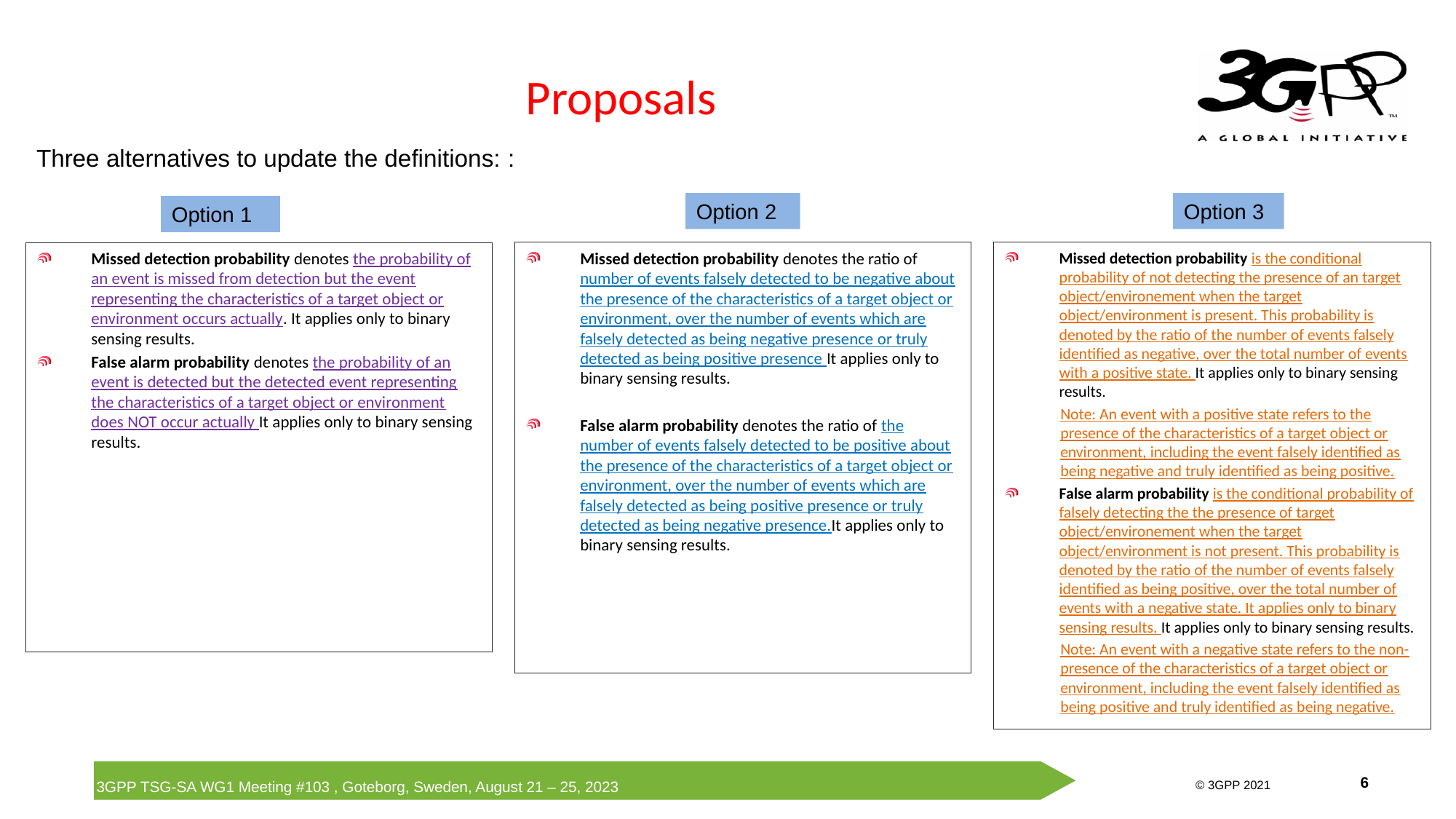

# Proposals
Three alternatives to update the definitions: :
Option 3
Option 2
Option 1
Missed detection probability denotes the ratio of number of events falsely detected to be negative about the presence of the characteristics of a target object or environment, over the number of events which are falsely detected as being negative presence or truly detected as being positive presence It applies only to binary sensing results.

False alarm probability denotes the ratio of the number of events falsely detected to be positive about the presence of the characteristics of a target object or environment, over the number of events which are falsely detected as being positive presence or truly detected as being negative presence.It applies only to binary sensing results.

Missed detection probability is the conditional probability of not detecting the presence of an target object/environement when the target object/environment is present. This probability is denoted by the ratio of the number of events falsely identified as negative, over the total number of events with a positive state. It applies only to binary sensing results.
Note: An event with a positive state refers to the presence of the characteristics of a target object or environment, including the event falsely identified as being negative and truly identified as being positive.
False alarm probability is the conditional probability of falsely detecting the the presence of target object/environement when the target object/environment is not present. This probability is denoted by the ratio of the number of events falsely identified as being positive, over the total number of events with a negative state. It applies only to binary sensing results. It applies only to binary sensing results.
Note: An event with a negative state refers to the non-presence of the characteristics of a target object or environment, including the event falsely identified as being positive and truly identified as being negative.
Missed detection probability denotes the probability of an event is missed from detection but the event representing the characteristics of a target object or environment occurs actually. It applies only to binary sensing results.
False alarm probability denotes the probability of an event is detected but the detected event representing the characteristics of a target object or environment does NOT occur actually It applies only to binary sensing results.